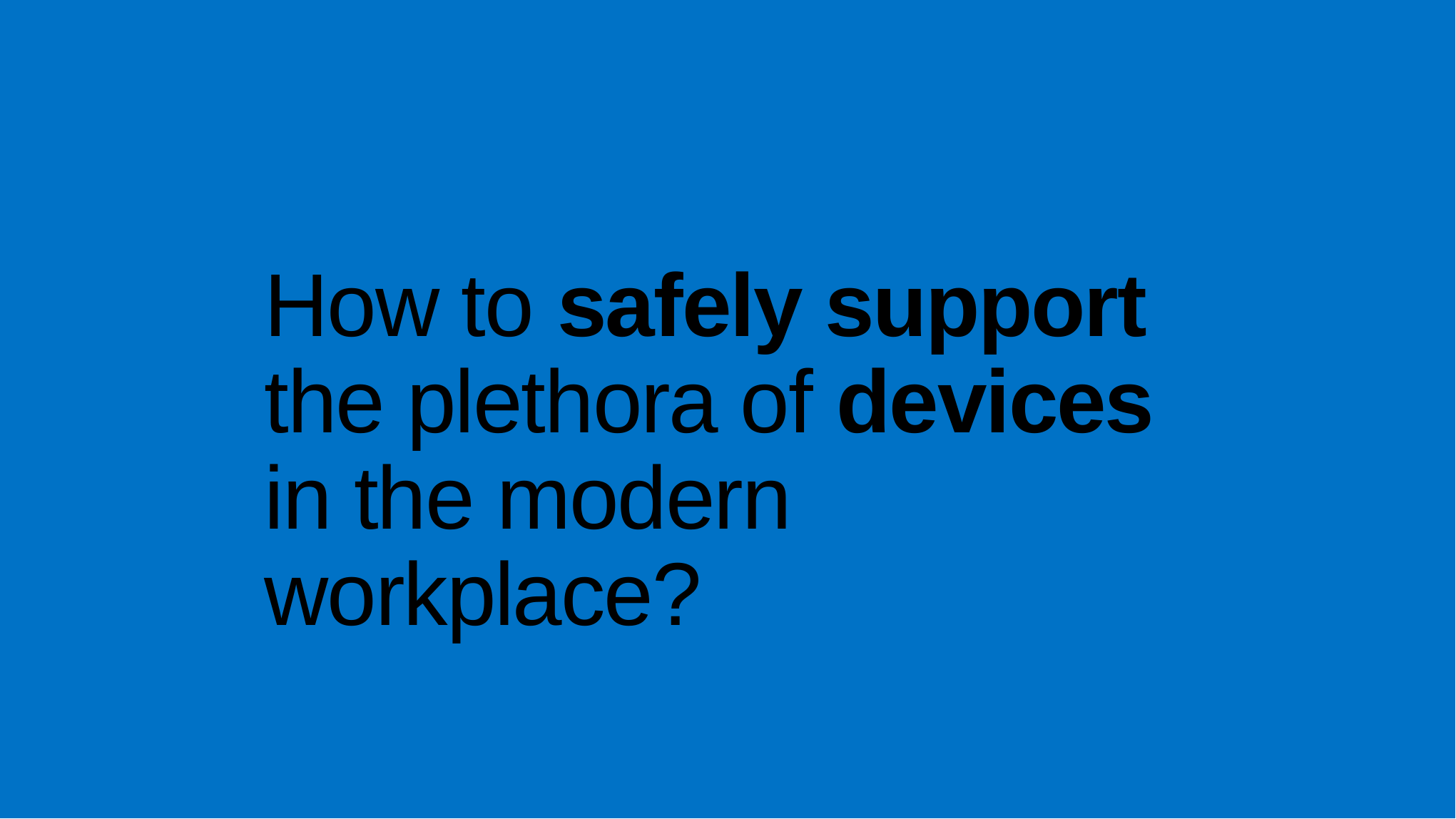

# How to safely support the plethora of devices in the modern workplace?